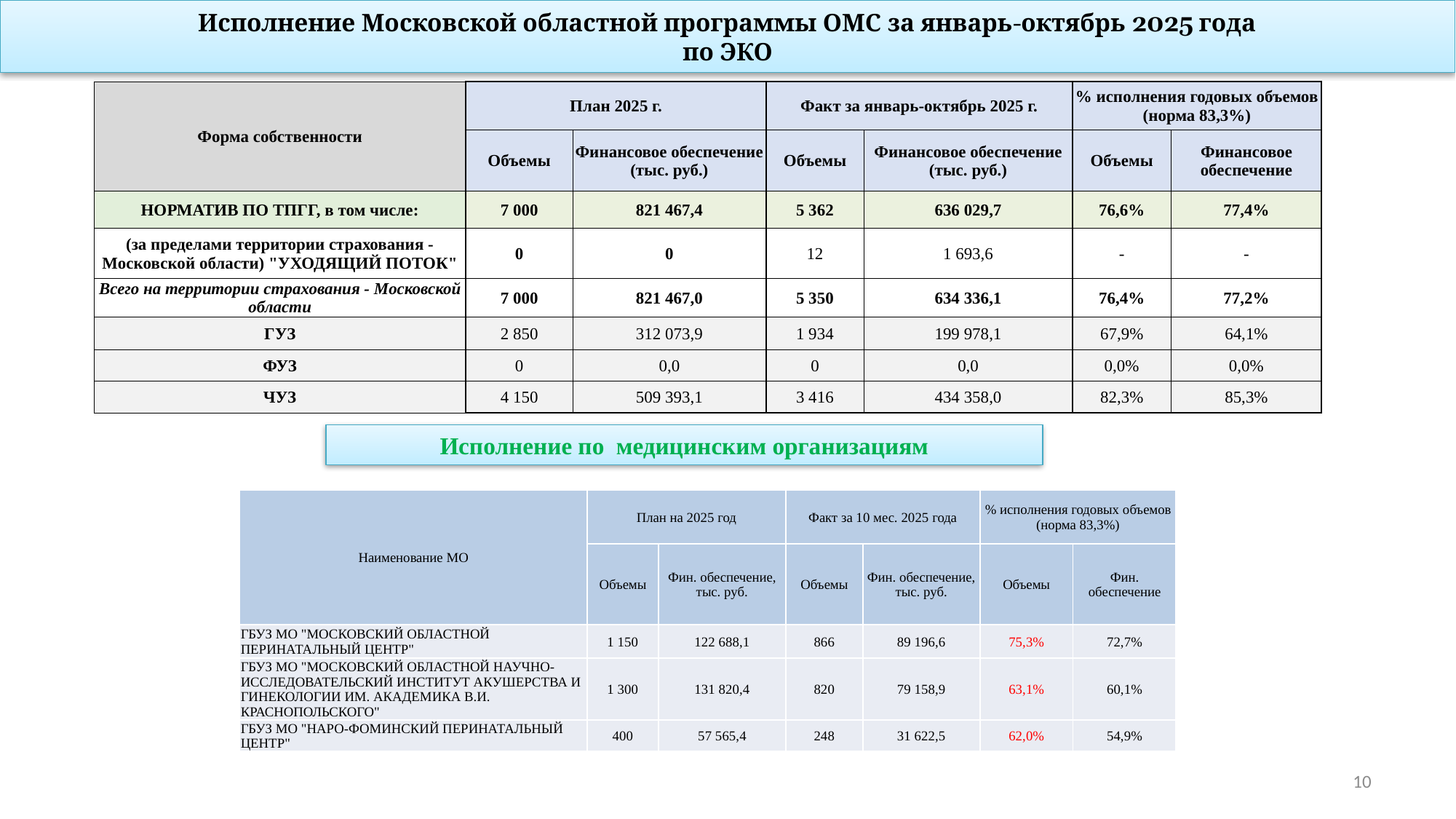

# Исполнение Московской областной программы ОМС за январь-октябрь 2025 года по ЭКО
| Форма собственности | План 2025 г. |  | Факт за январь-октябрь 2025 г. |  | % исполнения годовых объемов (норма 83,3%) |  |
| --- | --- | --- | --- | --- | --- | --- |
|  | Объемы | Финансовое обеспечение (тыс. руб.) | Объемы | Финансовое обеспечение (тыс. руб.) | Объемы | Финансовое обеспечение |
| НОРМАТИВ ПО ТПГГ, в том числе: | 7 000 | 821 467,4 | 5 362 | 636 029,7 | 76,6% | 77,4% |
| (за пределами территории страхования - Московской области) "УХОДЯЩИЙ ПОТОК" | 0 | 0 | 12 | 1 693,6 | - | - |
| Всего на территории страхования - Московской области | 7 000 | 821 467,0 | 5 350 | 634 336,1 | 76,4% | 77,2% |
| ГУЗ | 2 850 | 312 073,9 | 1 934 | 199 978,1 | 67,9% | 64,1% |
| ФУЗ | 0 | 0,0 | 0 | 0,0 | 0,0% | 0,0% |
| ЧУЗ | 4 150 | 509 393,1 | 3 416 | 434 358,0 | 82,3% | 85,3% |
Исполнение по  медицинским организациям
| Наименование МО | План на 2025 год |  | Факт за 10 мес. 2025 года |  | % исполнения годовых объемов (норма 83,3%) |  |
| --- | --- | --- | --- | --- | --- | --- |
|  | Объемы | Фин. обеспечение, тыс. руб. | Объемы | Фин. обеспечение, тыс. руб. | Объемы | Фин. обеспечение |
| ГБУЗ МО "МОСКОВСКИЙ ОБЛАСТНОЙ ПЕРИНАТАЛЬНЫЙ ЦЕНТР" | 1 150 | 122 688,1 | 866 | 89 196,6 | 75,3% | 72,7% |
| ГБУЗ МО "МОСКОВСКИЙ ОБЛАСТНОЙ НАУЧНО-ИССЛЕДОВАТЕЛЬСКИЙ ИНСТИТУТ АКУШЕРСТВА И ГИНЕКОЛОГИИ ИМ. АКАДЕМИКА В.И. КРАСНОПОЛЬСКОГО" | 1 300 | 131 820,4 | 820 | 79 158,9 | 63,1% | 60,1% |
| ГБУЗ МО "НАРО-ФОМИНСКИЙ ПЕРИНАТАЛЬНЫЙ ЦЕНТР" | 400 | 57 565,4 | 248 | 31 622,5 | 62,0% | 54,9% |
10